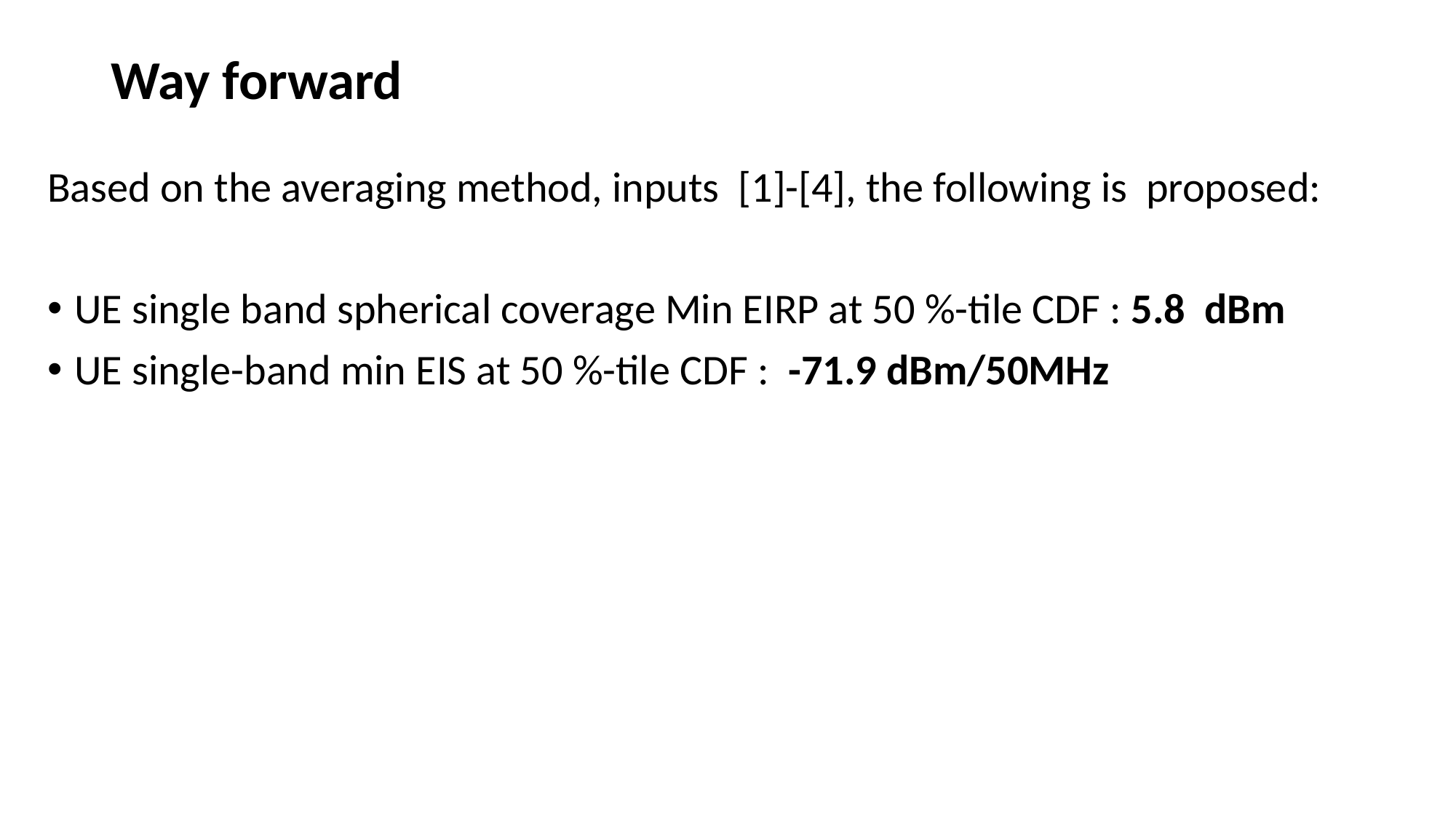

# Way forward
Based on the averaging method, inputs  [1]-[4], the following is  proposed:

UE single band spherical coverage Min EIRP at 50 %-tile CDF : 5.8  dBm
UE single-band min EIS at 50 %-tile CDF :  -71.9 dBm/50MHz